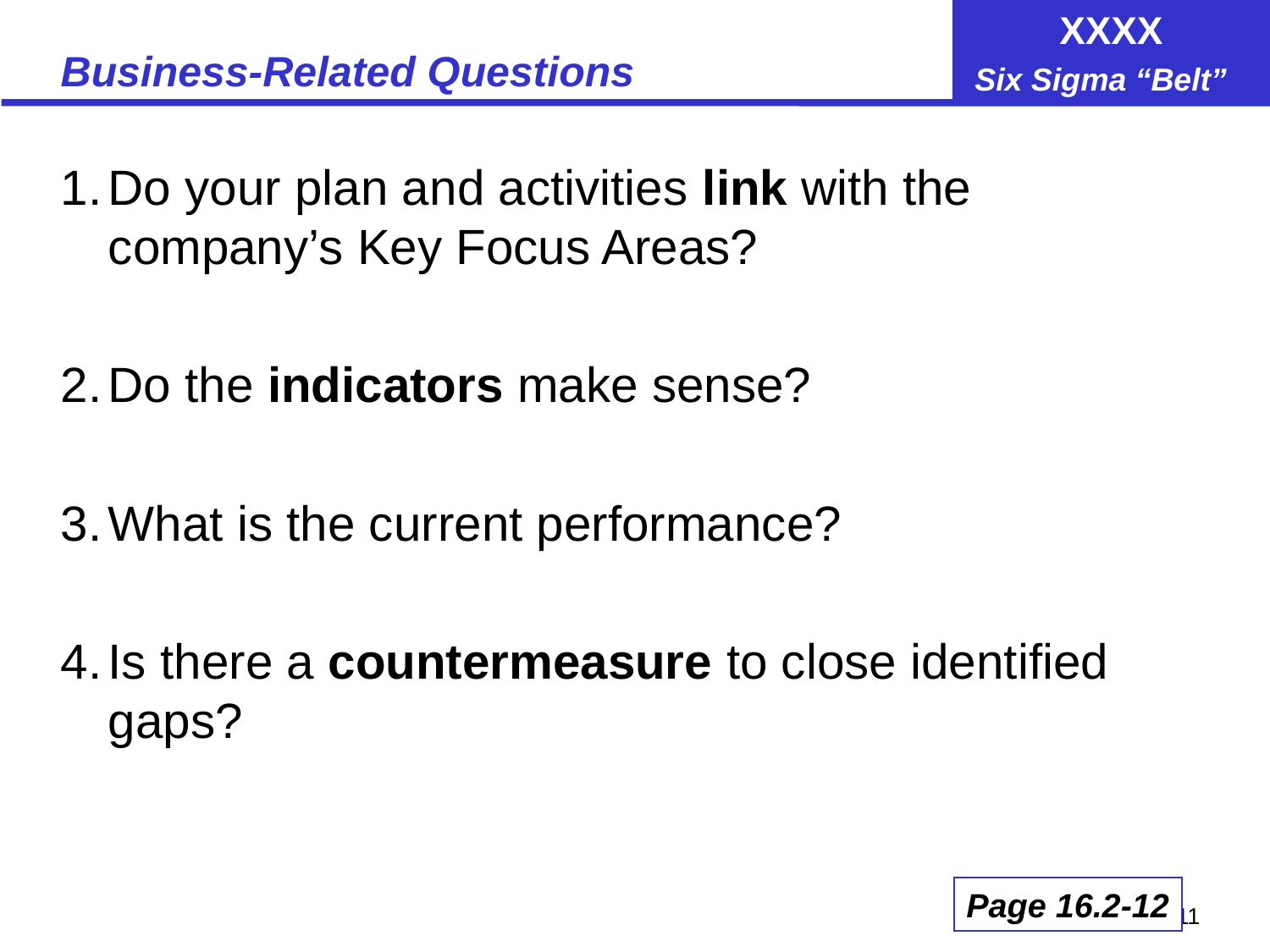

# Business-Related Questions
1.	Do your plan and activities link with the company’s Key Focus Areas?

2.	Do the indicators make sense?

3.	What is the current performance?

4.	Is there a countermeasure to close identified gaps?

Page 16.2-12